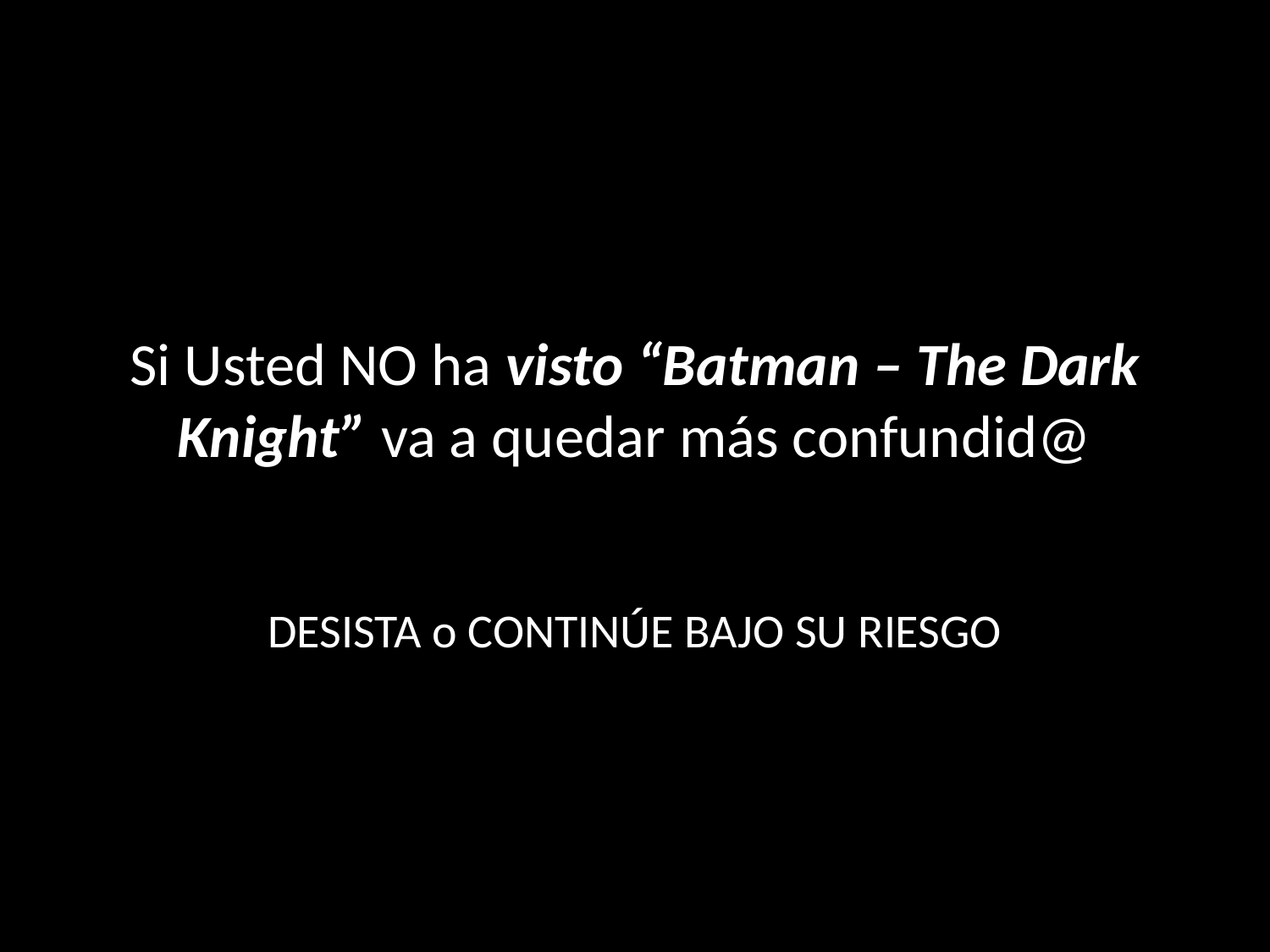

# Si Usted NO ha visto “Batman – The Dark Knight” va a quedar más confundid@
DESISTA o CONTINÚE BAJO SU RIESGO